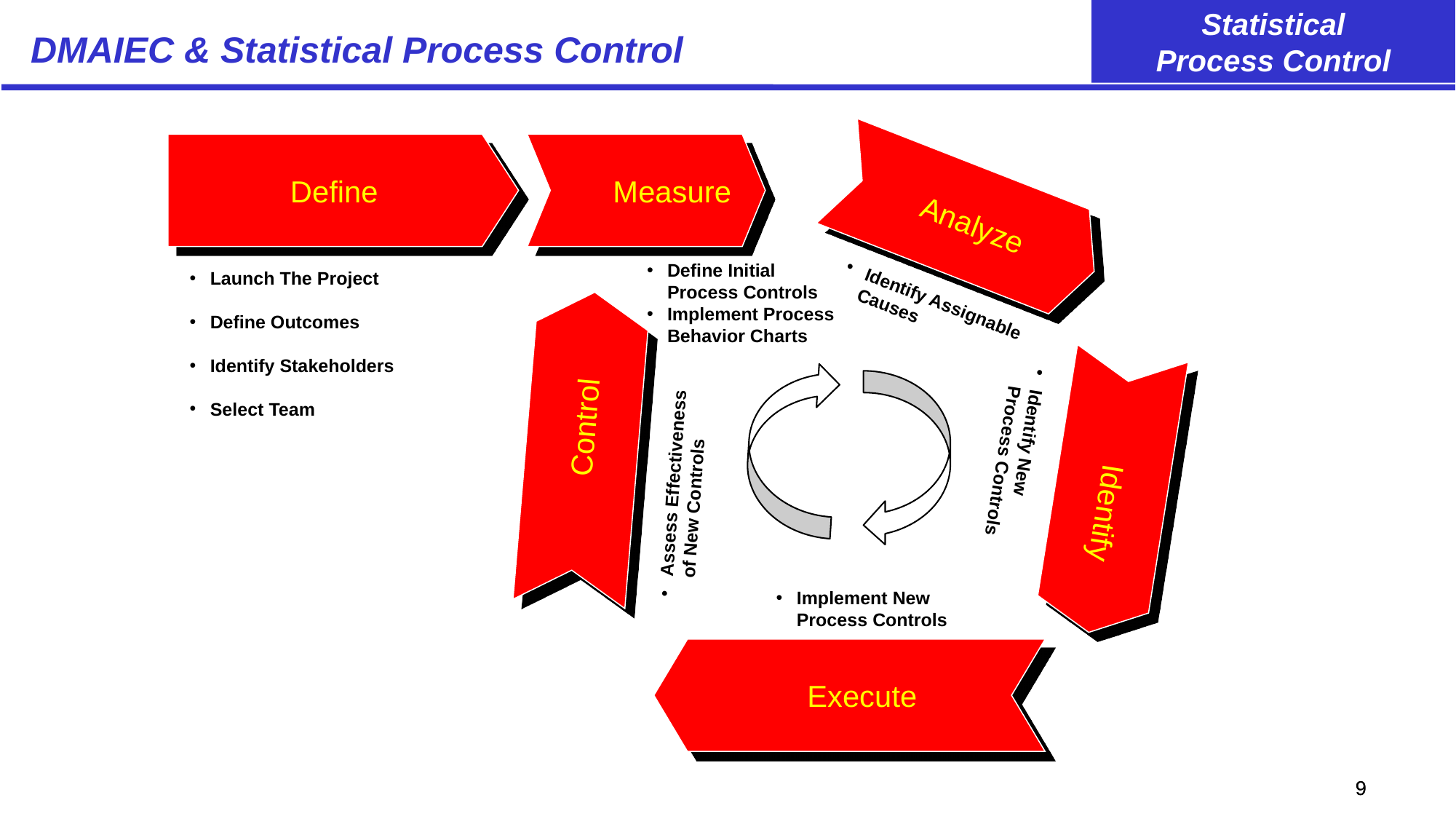

# DMAIEC & Statistical Process Control
Define
Measure
  Analyze
Define Initial Process Controls
Implement Process Behavior Charts
Launch The Project

Define Outcomes

Identify Stakeholders

Select Team
Identify Assignable Causes

     Control
Identify New Process Controls
     Identify
Assess Effectiveness of New Controls
Implement New Process Controls
   Execute